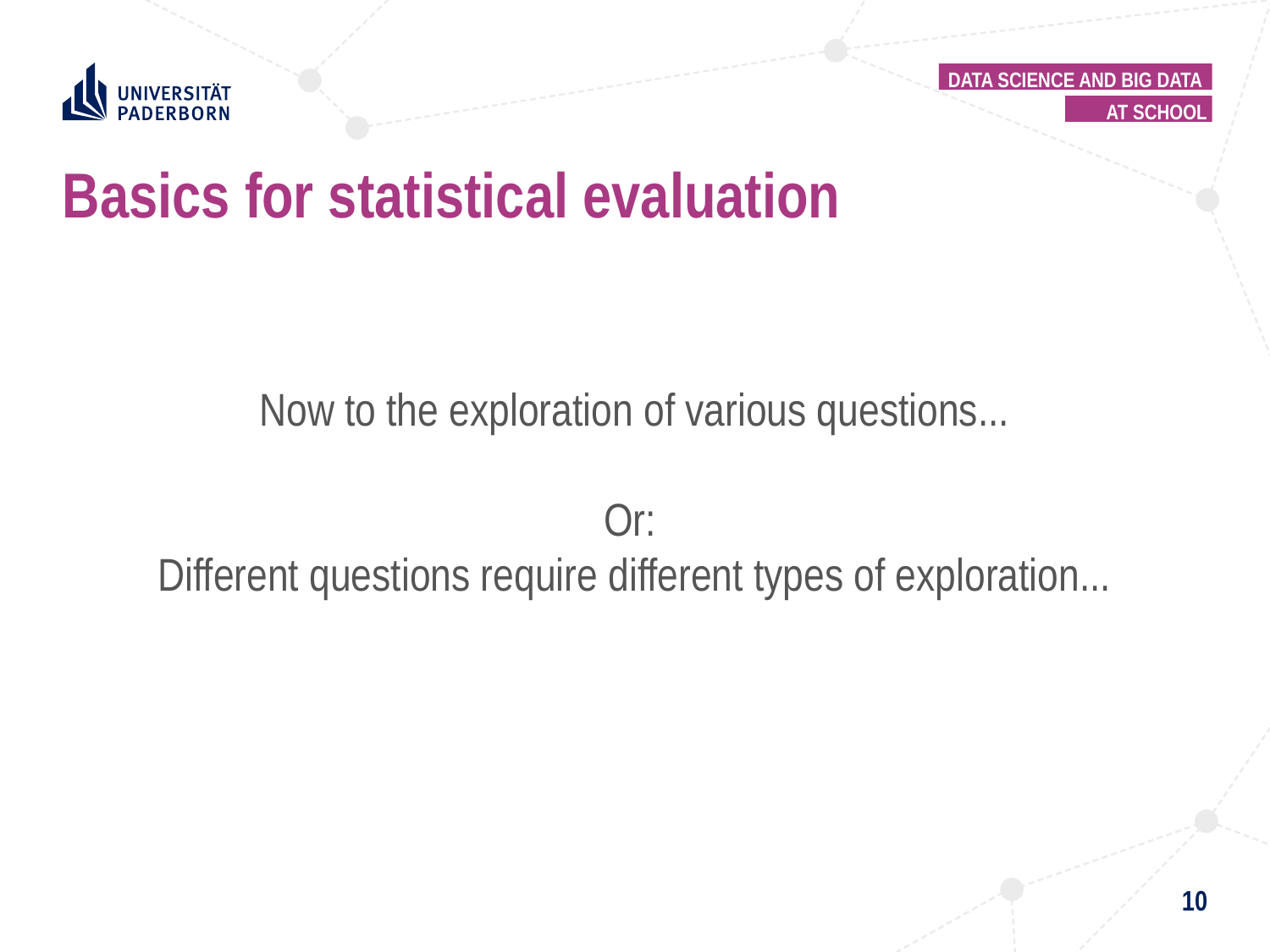

Data science and big data
At school
# Basics for statistical evaluation

Now to the exploration of various questions...

Or:
Different questions require different types of exploration...

10